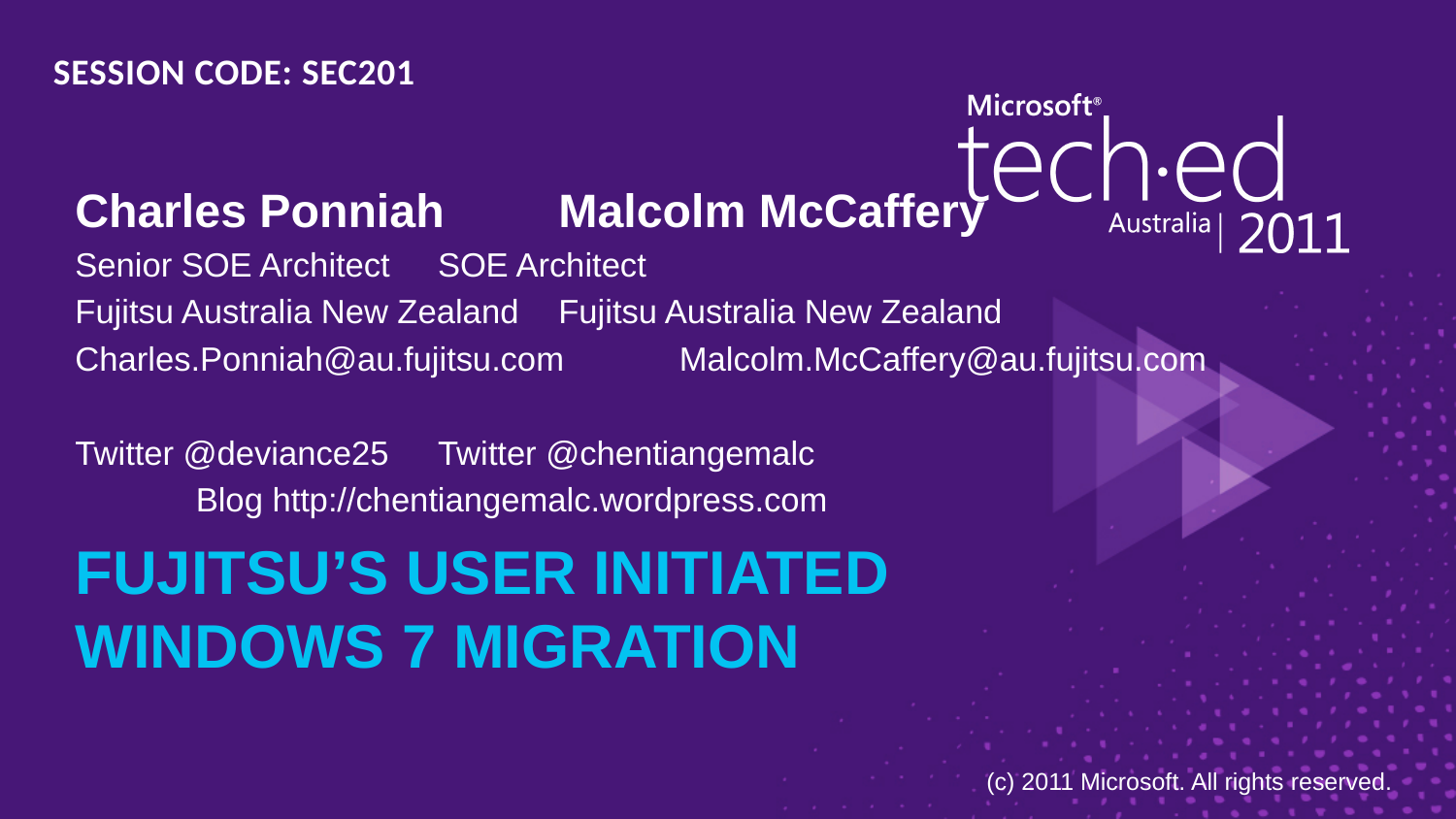

SESSION CODE: SEC201
Charles Ponniah 		Malcolm McCaffery
Senior SOE Architect		SOE Architect
Fujitsu Australia New Zealand		Fujitsu Australia New Zealand
Charles.Ponniah@au.fujitsu.com 	Malcolm.McCaffery@au.fujitsu.com

Twitter @deviance25		Twitter @chentiangemalc
  				Blog http://chentiangemalc.wordpress.com
# Fujitsu’s User Initiated Windows 7 Migration
(c) 2011 Microsoft. All rights reserved.